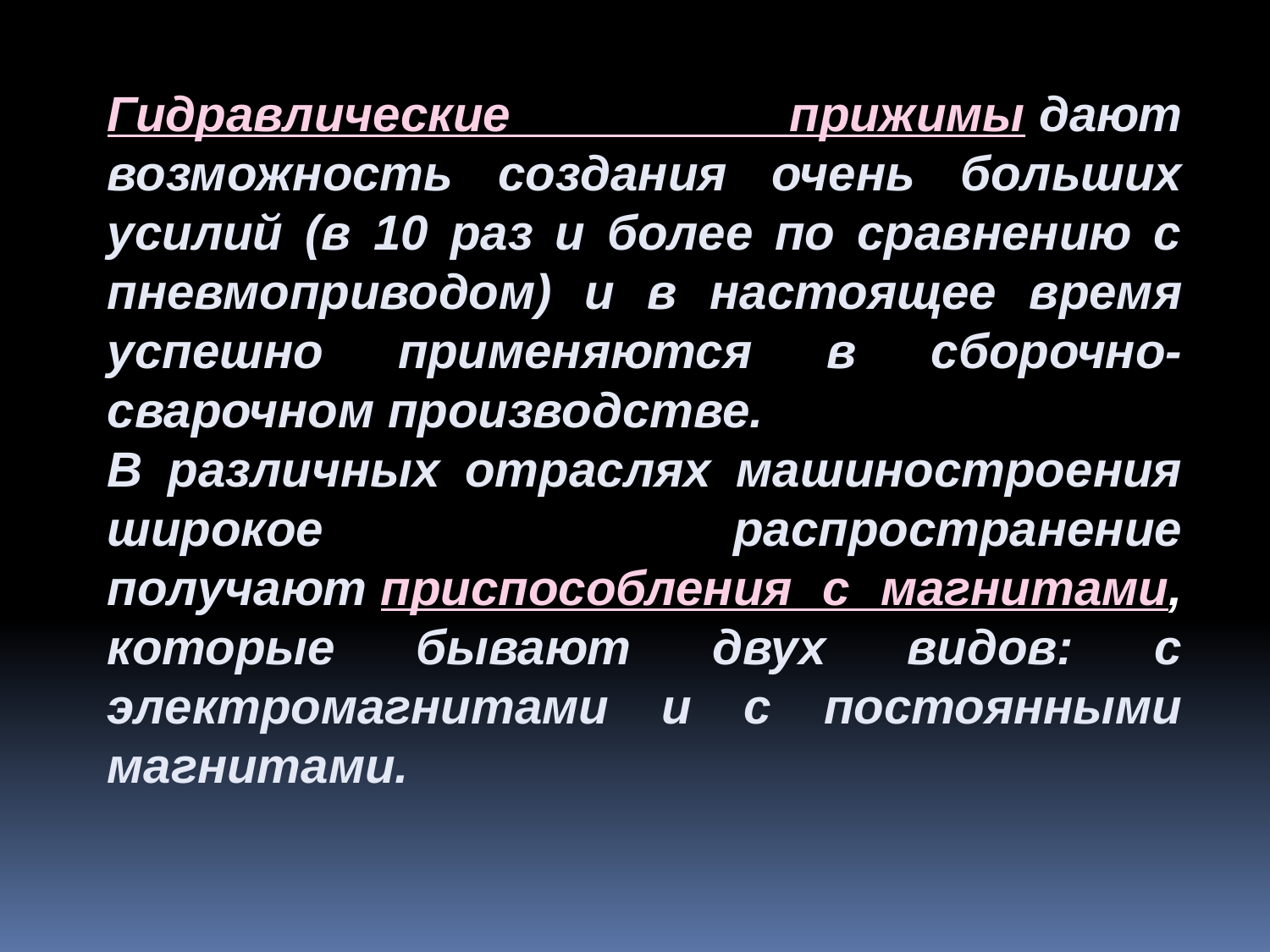

Гидравлические прижимы дают возможность создания очень больших усилий (в 10 раз и более по сравнению с пневмоприводом) и в настоящее время успешно применяются в сборочно-сварочном производстве.
В различных отраслях машиностроения широкое распространение получают приспособления с магнитами, которые бывают двух видов: с электромагнитами и с постоянными магнитами.